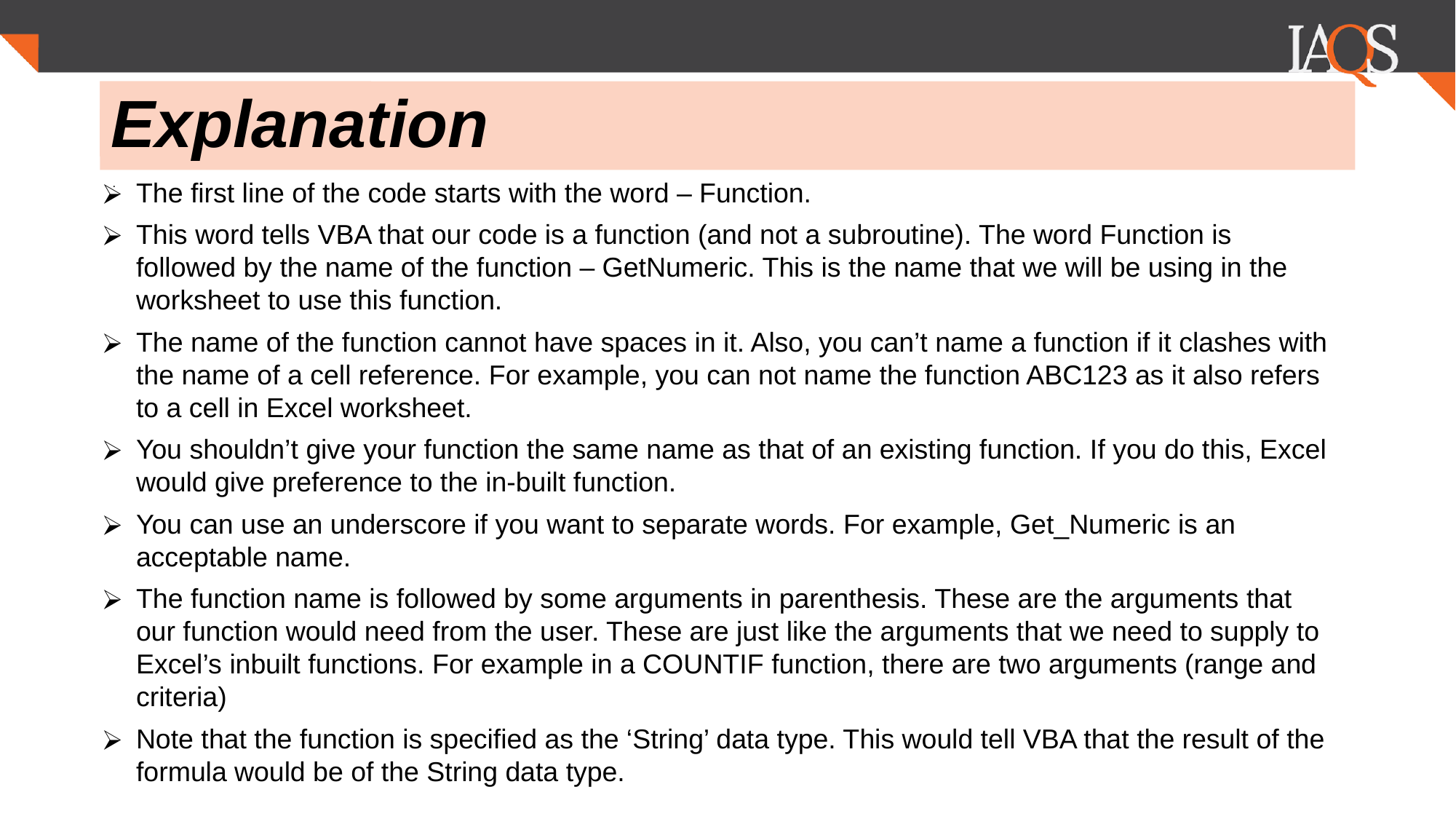

# Explanation

The first line of the code starts with the word – Function.
This word tells VBA that our code is a function (and not a subroutine). The word Function is followed by the name of the function – GetNumeric. This is the name that we will be using in the worksheet to use this function.
The name of the function cannot have spaces in it. Also, you can’t name a function if it clashes with the name of a cell reference. For example, you can not name the function ABC123 as it also refers to a cell in Excel worksheet.
You shouldn’t give your function the same name as that of an existing function. If you do this, Excel would give preference to the in-built function.
You can use an underscore if you want to separate words. For example, Get_Numeric is an acceptable name.
The function name is followed by some arguments in parenthesis. These are the arguments that our function would need from the user. These are just like the arguments that we need to supply to Excel’s inbuilt functions. For example in a COUNTIF function, there are two arguments (range and criteria)
Note that the function is specified as the ‘String’ data type. This would tell VBA that the result of the formula would be of the String data type.

.